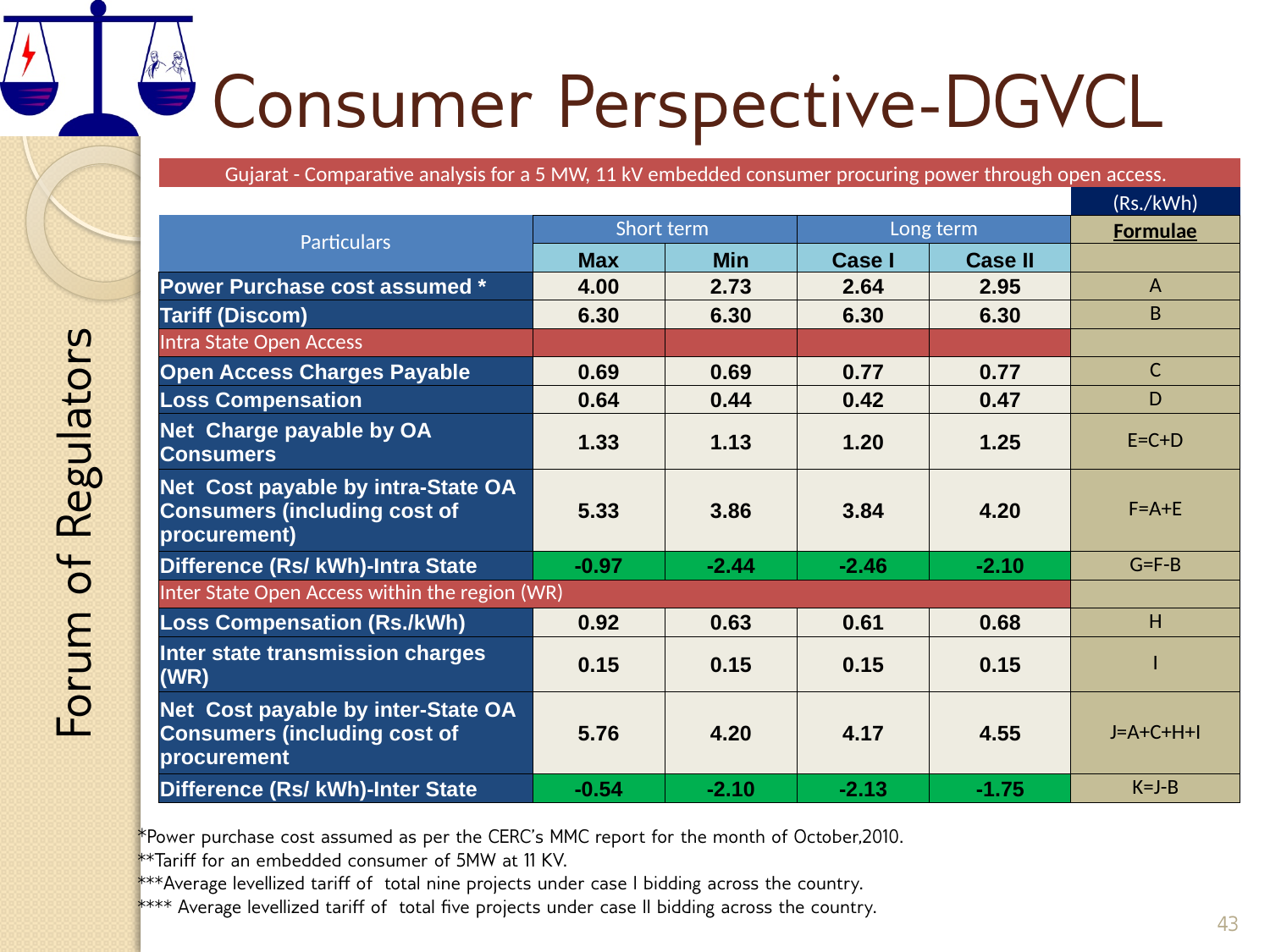

# Consumer Perspective-DGVCL
| Gujarat - Comparative analysis for a 5 MW, 11 kV embedded consumer procuring power through open access. |  |  |  |  |  |
| --- | --- | --- | --- | --- | --- |
|  |  |  |  |  | (Rs./kWh) |
| Particulars | Short term |  | Long term |  | Formulae |
|  | Max | Min | Case I | Case II |  |
| Power Purchase cost assumed \* | 4.00 | 2.73 | 2.64 | 2.95 | A |
| Tariff (Discom) | 6.30 | 6.30 | 6.30 | 6.30 | B |
| Intra State Open Access |  |  |  |  |  |
| Open Access Charges Payable | 0.69 | 0.69 | 0.77 | 0.77 | C |
| Loss Compensation | 0.64 | 0.44 | 0.42 | 0.47 | D |
| Net Charge payable by OA Consumers | 1.33 | 1.13 | 1.20 | 1.25 | E=C+D |
| Net Cost payable by intra-State OA Consumers (including cost of procurement) | 5.33 | 3.86 | 3.84 | 4.20 | F=A+E |
| Difference (Rs/ kWh)-Intra State | -0.97 | -2.44 | -2.46 | -2.10 | G=F-B |
| Inter State Open Access within the region (WR) |  |  |  |  |  |
| Loss Compensation (Rs./kWh) | 0.92 | 0.63 | 0.61 | 0.68 | H |
| Inter state transmission charges (WR) | 0.15 | 0.15 | 0.15 | 0.15 | I |
| Net Cost payable by inter-State OA Consumers (including cost of procurement | 5.76 | 4.20 | 4.17 | 4.55 | J=A+C+H+I |
| Difference (Rs/ kWh)-Inter State | -0.54 | -2.10 | -2.13 | -1.75 | K=J-B |
*Power purchase cost assumed as per the CERC’s MMC report for the month of October,2010.
**Tariff for an embedded consumer of 5MW at 11 KV.
***Average levellized tariff of  total nine projects under case I bidding across the country.
**** Average levellized tariff of  total five projects under case II bidding across the country.
43